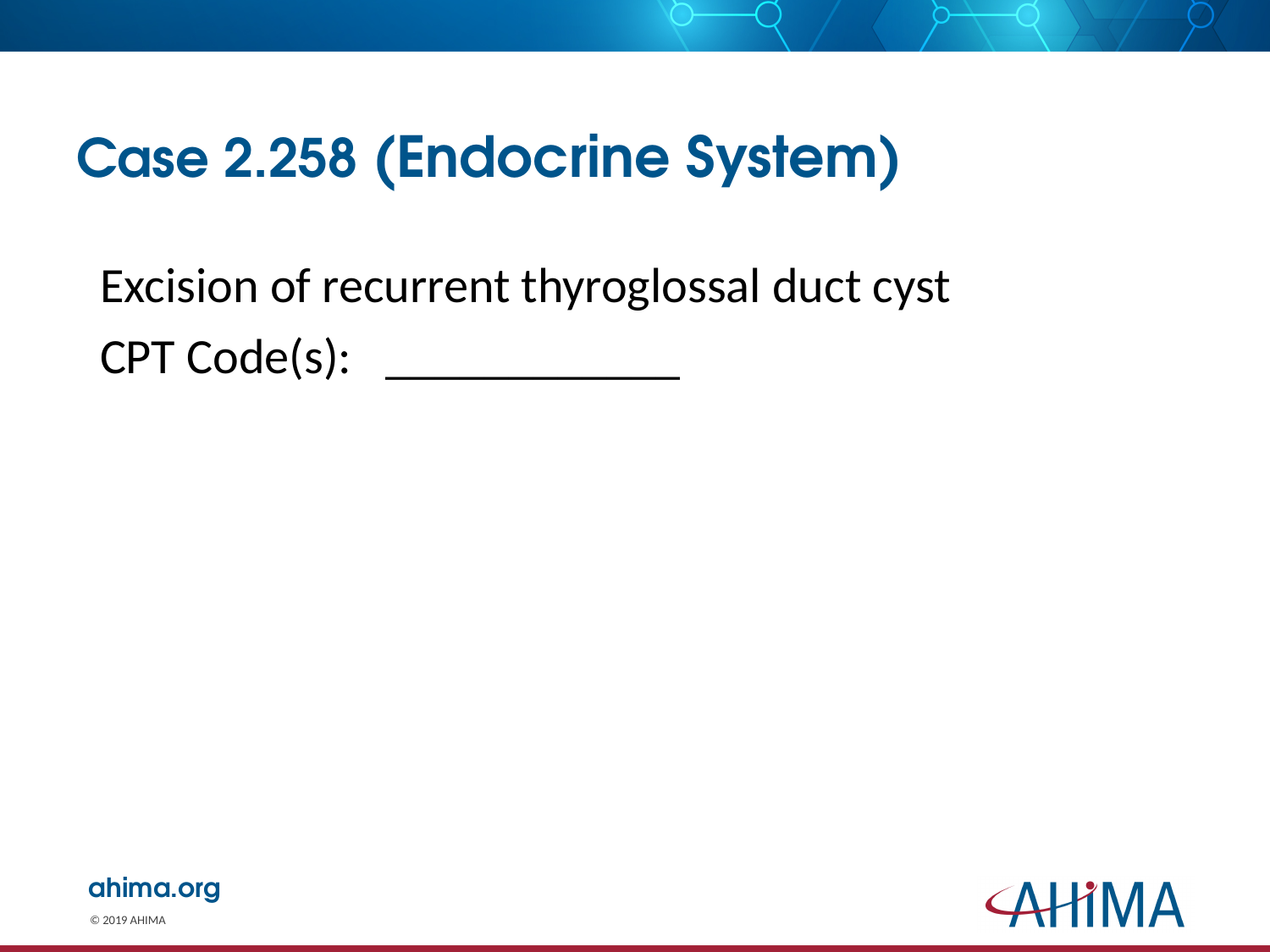

# Case 2.258 (Endocrine System)
Excision of recurrent thyroglossal duct cyst
CPT Code(s): 	____________